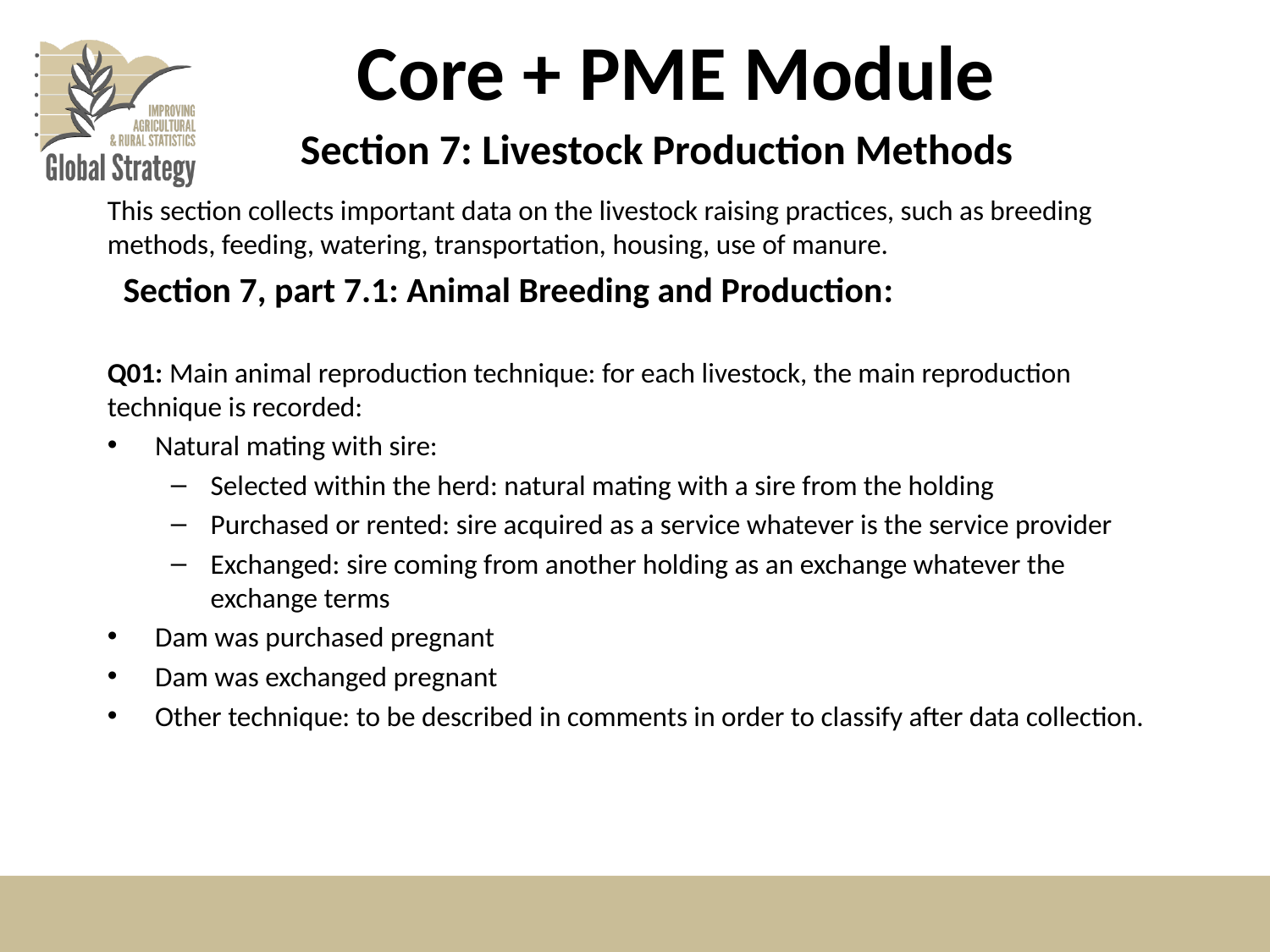

# Core + PME Module
Section 7: Livestock Production Methods

This section collects important data on the livestock raising practices, such as breeding methods, feeding, watering, transportation, housing, use of manure.
Section 7, part 7.1: Animal Breeding and Production:

Q01: Main animal reproduction technique: for each livestock, the main reproduction technique is recorded:
Natural mating with sire:
Selected within the herd: natural mating with a sire from the holding
Purchased or rented: sire acquired as a service whatever is the service provider
Exchanged: sire coming from another holding as an exchange whatever the exchange terms
Dam was purchased pregnant
Dam was exchanged pregnant
Other technique: to be described in comments in order to classify after data collection.